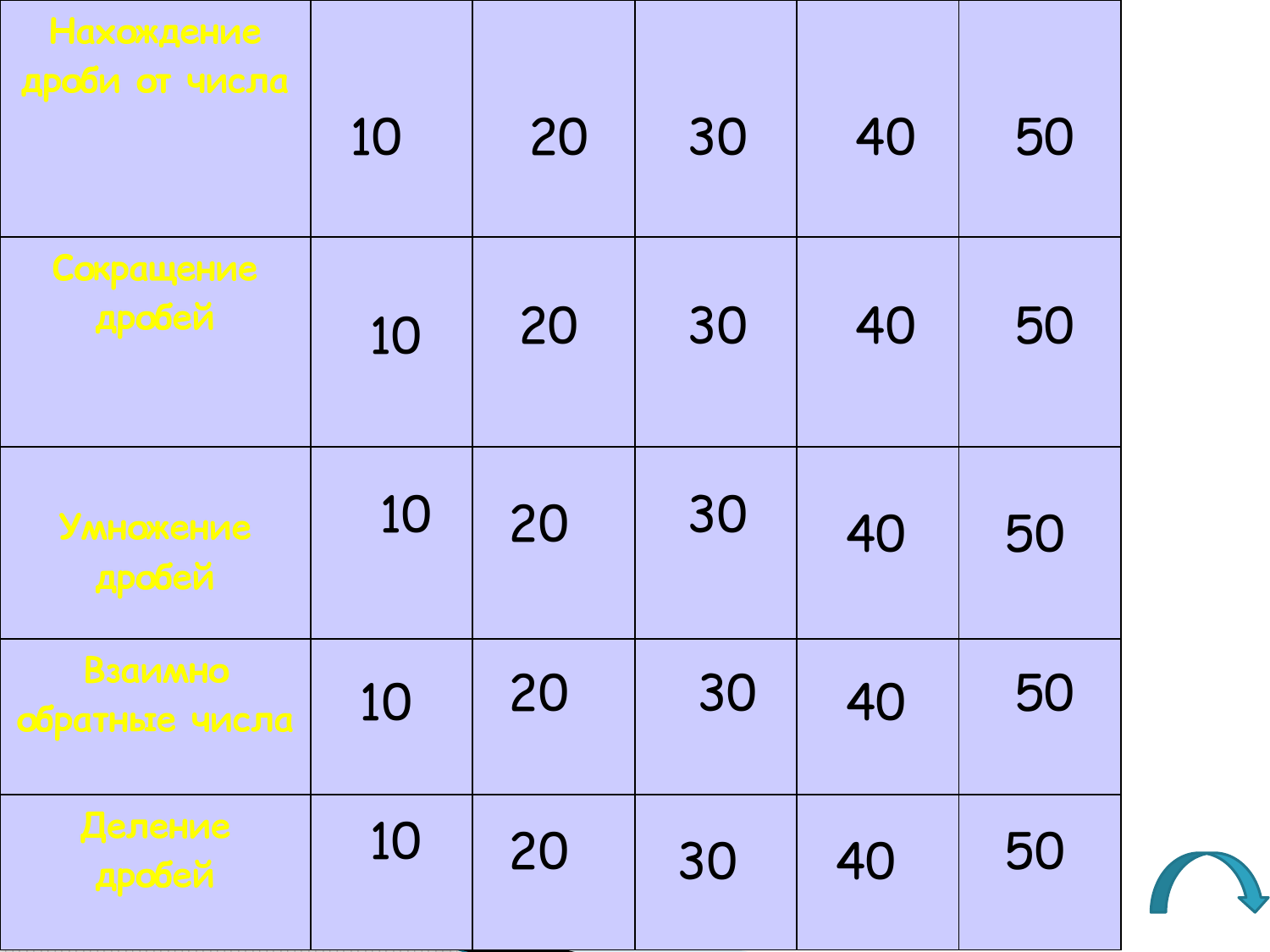

| Нахождение дроби от числа |  |  |  |  |  |
| --- | --- | --- | --- | --- | --- |
| Сокращение дробей |  |  |  |  |  |
| Умножение дробей |  |  |  |  |  |
| Взаимно обратные числа |  |  |  |  |  |
| Деление дробей |  |  |  |  |  |
30
40
50
10
20
20
30
40
50
10
10
30
20
40
50
20
30
50
10
40
10
20
50
30
40